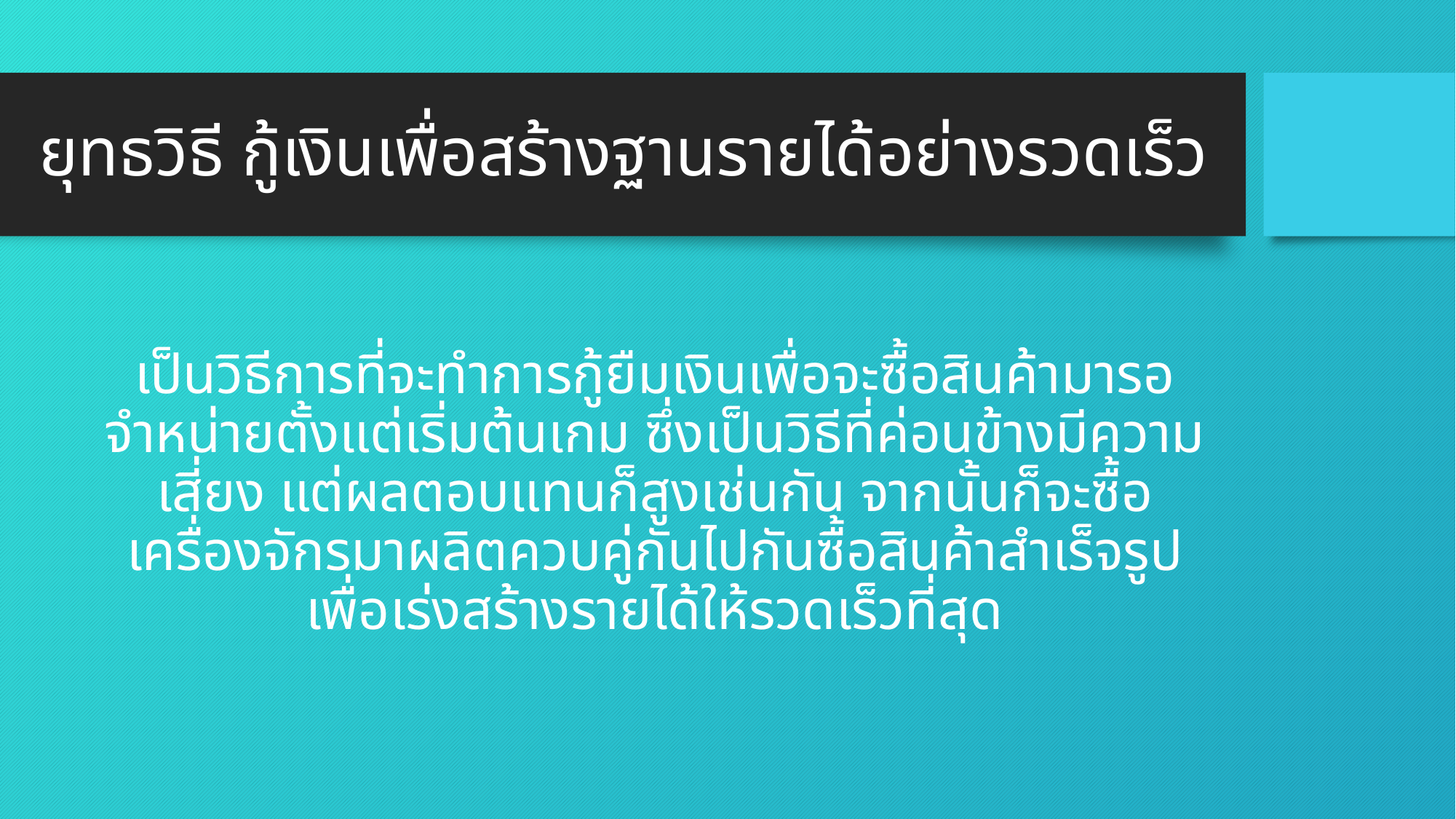

# ยุทธวิธี กู้เงินเพื่อสร้างฐานรายได้อย่างรวดเร็ว
เป็นวิธีการที่จะทำการกู้ยืมเงินเพื่อจะซื้อสินค้ามารอจำหน่ายตั้งแต่เริ่มต้นเกม ซึ่งเป็นวิธีที่ค่อนข้างมีความเสี่ยง แต่ผลตอบแทนก็สูงเช่นกัน จากนั้นก็จะซื้อเครื่องจักรมาผลิตควบคู่กันไปกันซื้อสินค้าสำเร็จรูปเพื่อเร่งสร้างรายได้ให้รวดเร็วที่สุด